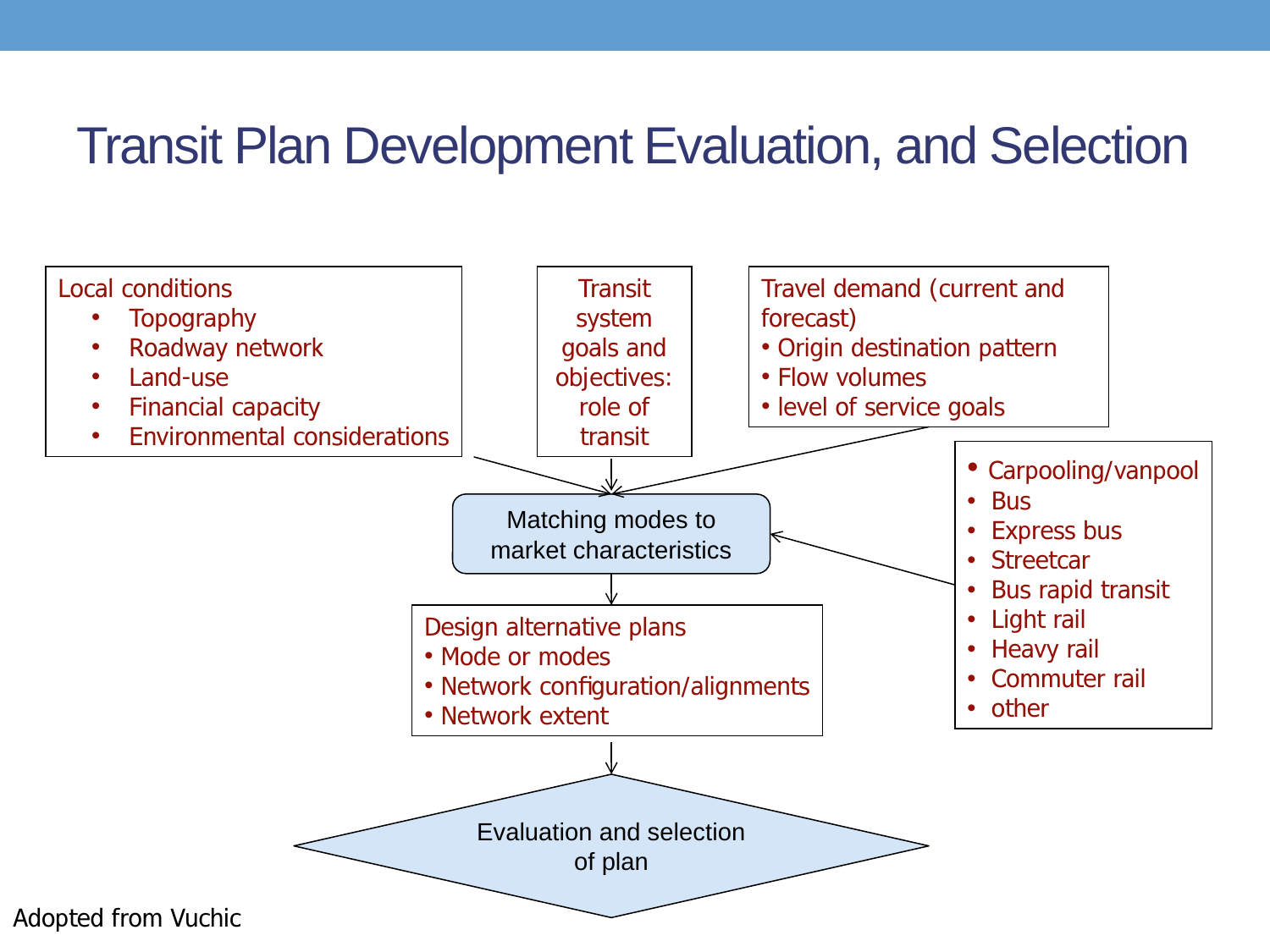

# Transit Plan Development Evaluation, and Selection
Local conditions
 Topography
 Roadway network
 Land-use
 Financial capacity
 Environmental considerations
Transit system goals and objectives: role of transit
Travel demand (current and forecast)
 Origin destination pattern
 Flow volumes
 level of service goals
 Carpooling/vanpool
  Bus
  Express bus
  Streetcar
  Bus rapid transit
  Light rail
  Heavy rail
  Commuter rail
  other
Matching modes to market characteristics
Design alternative plans
 Mode or modes
 Network configuration/alignments
 Network extent
Evaluation and selection of plan
Adopted from Vuchic